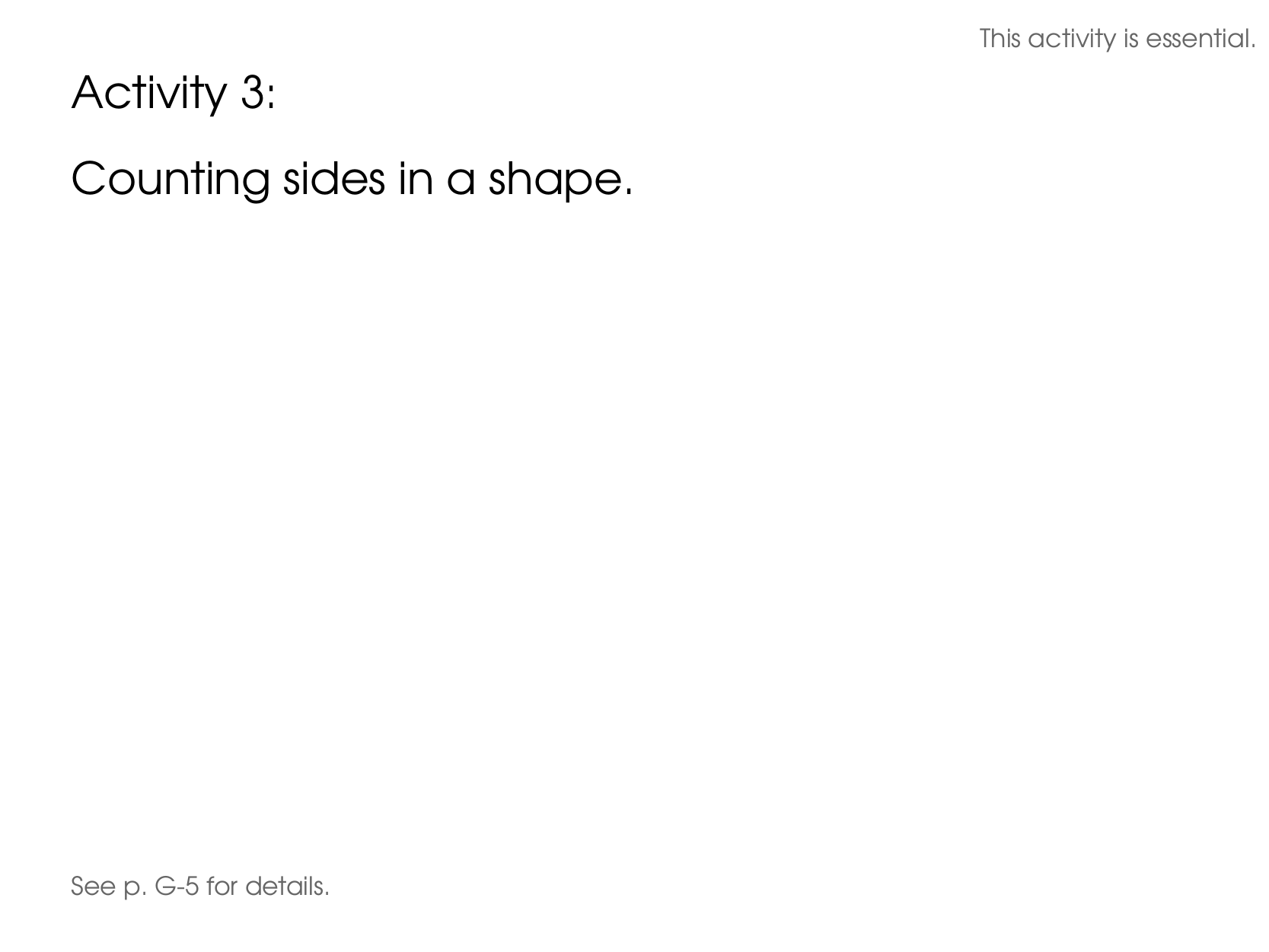

This activity is essential.
Activity 3:
Counting sides in a shape.
See p. G-5 for details.